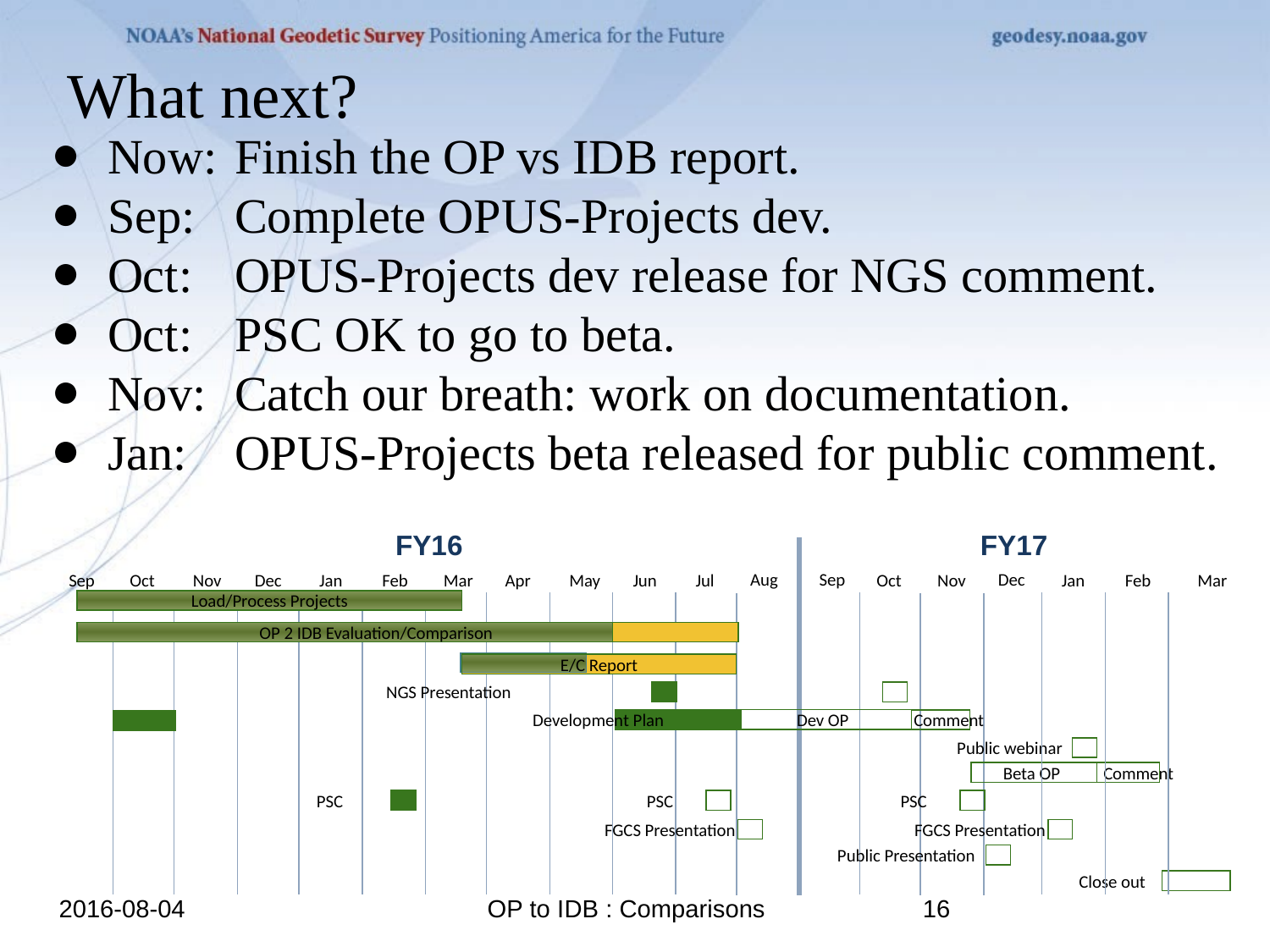

What next?

Now:	Finish the OP vs IDB report.
Sep:	Complete OPUS-Projects dev.
Oct:	OPUS-Projects dev release for NGS comment.
Oct:	PSC OK to go to beta.
Nov:	Catch our breath: work on documentation.
Jan:	OPUS-Projects beta released for public comment.
FY16
FY17

Aug
Sep
Dec
Oct
Nov
Jul
Oct
Nov
Dec
Jan
Feb
Mar
Apr
Jun
Jan
Feb
May
Mar
Sep

Load/Process Projects
Load/Process Projects

OP 2 IDB Evaluation/Comparison
OP 2 IDB Evaluation/Comparison

E/C Reort
E/C Report
NGS Presentation

Dev OP
Comment

Public webinar

Beta OP
Comment

PSC
PSC

FGCS Presentation

Public Presentation

Close out

Development Plan
PSC
FGCS Presentation

2016-08-04
OP to IDB : Comparisons
16